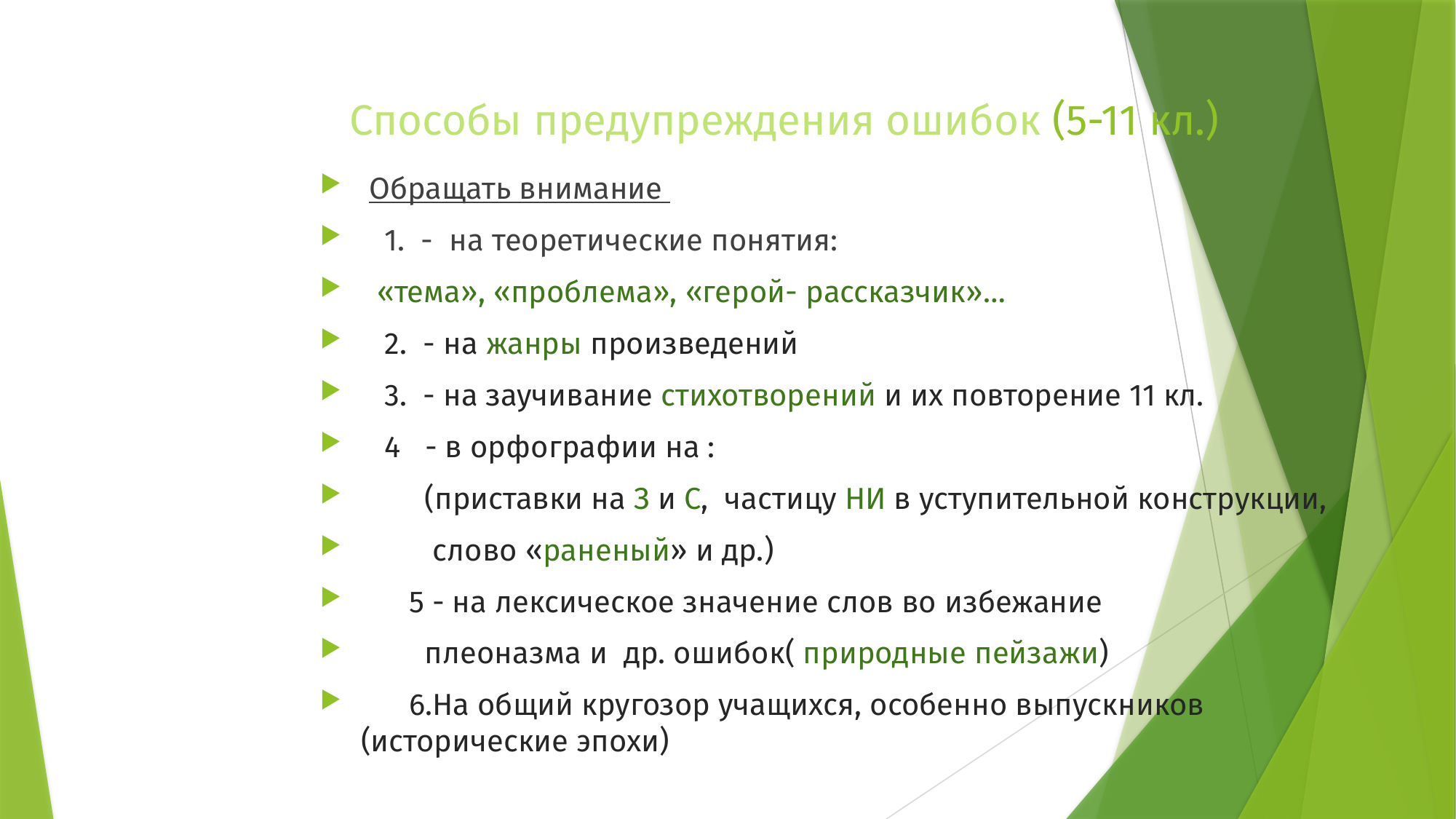

# Способы предупреждения ошибок (5-11 кл.)
 Обращать внимание
   1.  -  на теоретические понятия:
  «тема», «проблема», «герой- рассказчик»…
   2.  - на жанры произведений
   3.  - на заучивание стихотворений и их повторение 11 кл.
   4   - в орфографии на :
        (приставки на З и С,  частицу НИ в уступительной конструкции,
         слово «раненый» и др.)
      5 - на лексическое значение слов во избежание
        плеоназма и  др. ошибок( природные пейзажи)
      6.На общий кругозор учащихся, особенно выпускников (исторические эпохи)